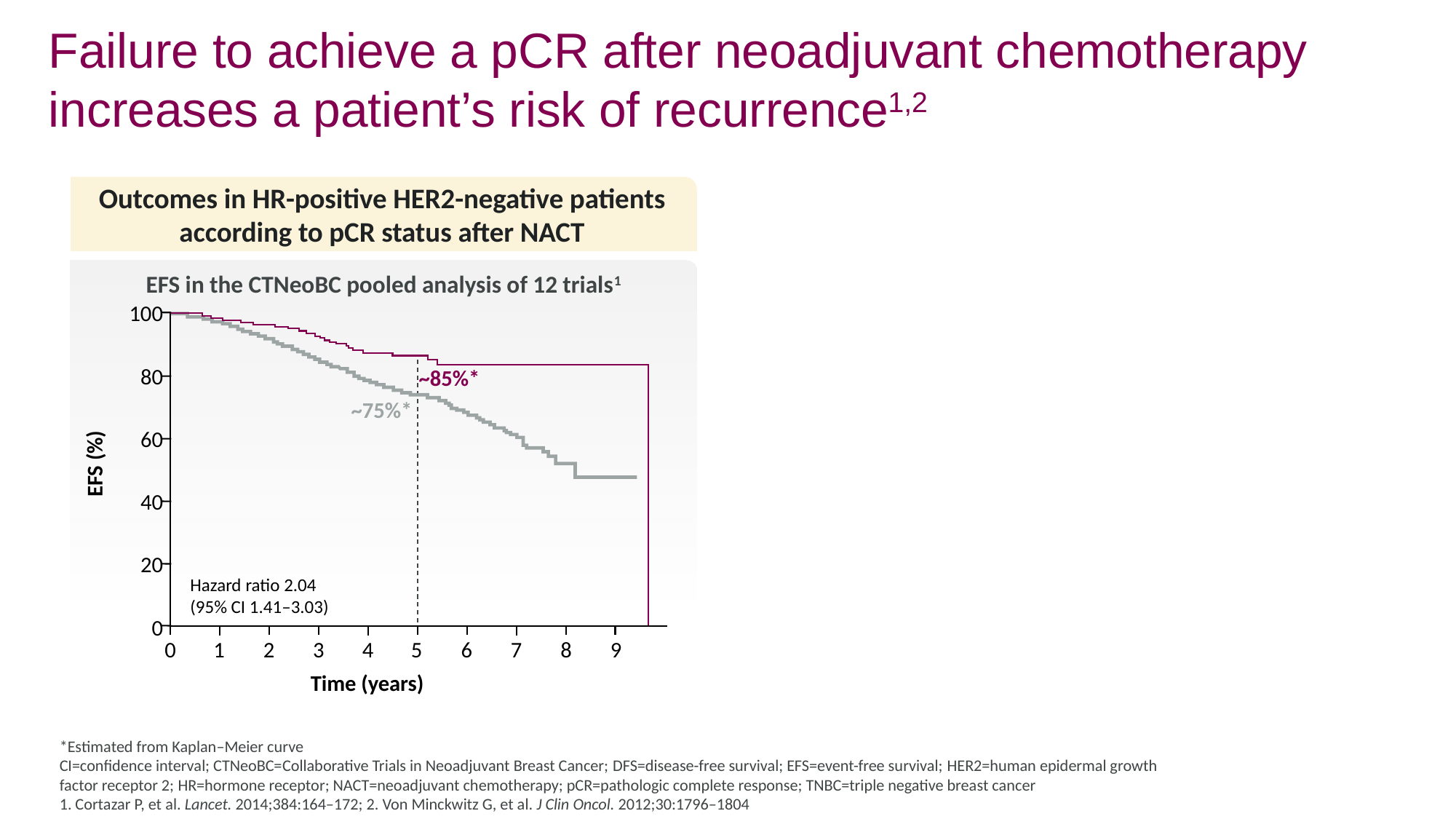

# Failure to achieve a pCR after neoadjuvant chemotherapy increases a patient’s risk of recurrence1,2
Outcomes in HR-positive HER2-negative patients according to pCR status after NACT

EFS in the CTNeoBC pooled analysis of 12 trials1
100
EFS (%)
80
60
40
20
Hazard ratio 2.04
(95% CI 1.41–3.03)
0
0
1
2
3
4
5
6
7
8
9

~85%*

~75%*

Time (years)

*Estimated from Kaplan–Meier curve
CI=confidence interval; CTNeoBC=Collaborative Trials in Neoadjuvant Breast Cancer; DFS=disease-free survival; EFS=event-free survival; HER2=human epidermal growth factor receptor 2; HR=hormone receptor; NACT=neoadjuvant chemotherapy; pCR=pathologic complete response; TNBC=triple negative breast cancer
1. Cortazar P, et al. Lancet. 2014;384:164–172; 2. Von Minckwitz G, et al. J Clin Oncol. 2012;30:1796–1804